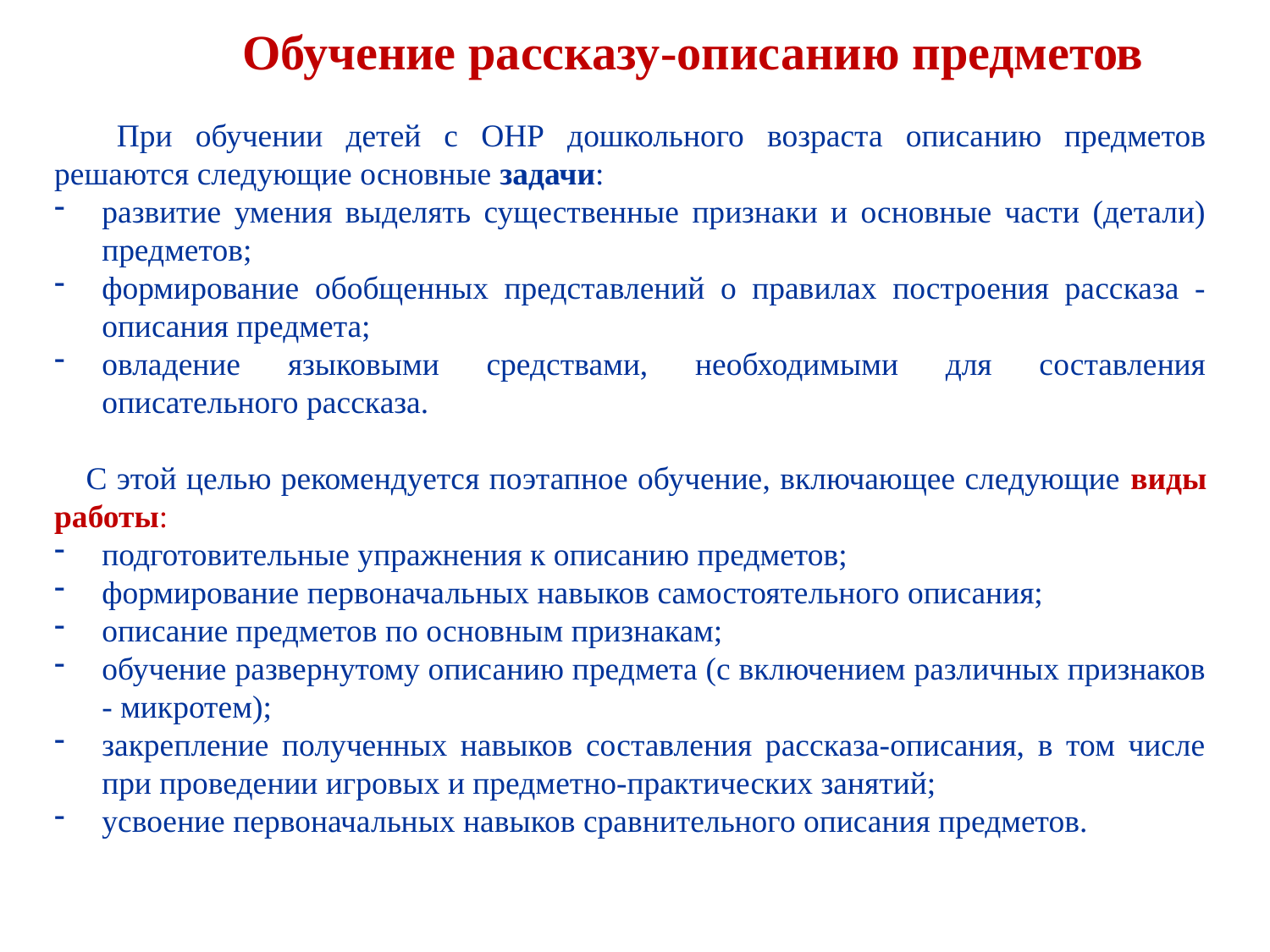

Обучение рассказу-описанию предметов
При обучении детей с ОНР дошкольного возраста описанию предметов решаются следующие основные задачи:
развитие умения выделять существенные признаки и основные части (детали) предметов;
формирование обобщенных представлений о правилах построения рассказа - описания предмета;
овладение языковыми средствами, необходимыми для составления описательного рассказа.

С этой целью рекомендуется поэтапное обучение, включающее следующие виды работы:
подготовительные упражнения к описанию предметов;
формирование первоначальных навыков самостоятельного описания;
описание предметов по основным признакам;
обучение развернутому описанию предмета (с включением различных признаков - микротем);
закрепление полученных навыков составления рассказа-описания, в том числе при проведении игровых и предметно-практических занятий;
усвоение первоначальных навыков сравнительного описания предметов.